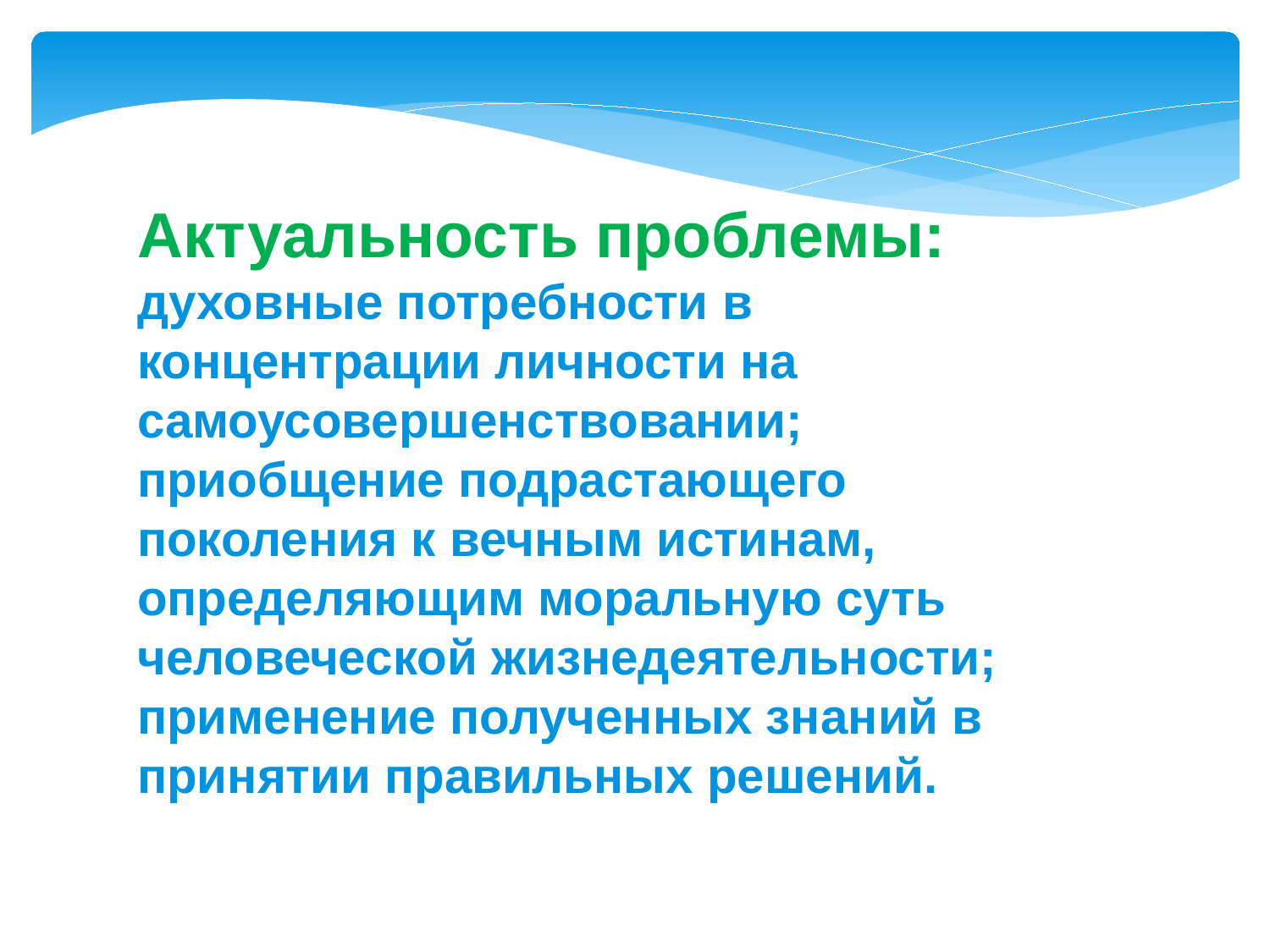

Актуальность проблемы:
духовные потребности в концентрации личности на самоусовершенствовании;
приобщение подрастающего поколения к вечным истинам,  определяющим моральную суть человеческой жизнедеятельности;
применение полученных знаний в принятии правильных решений.